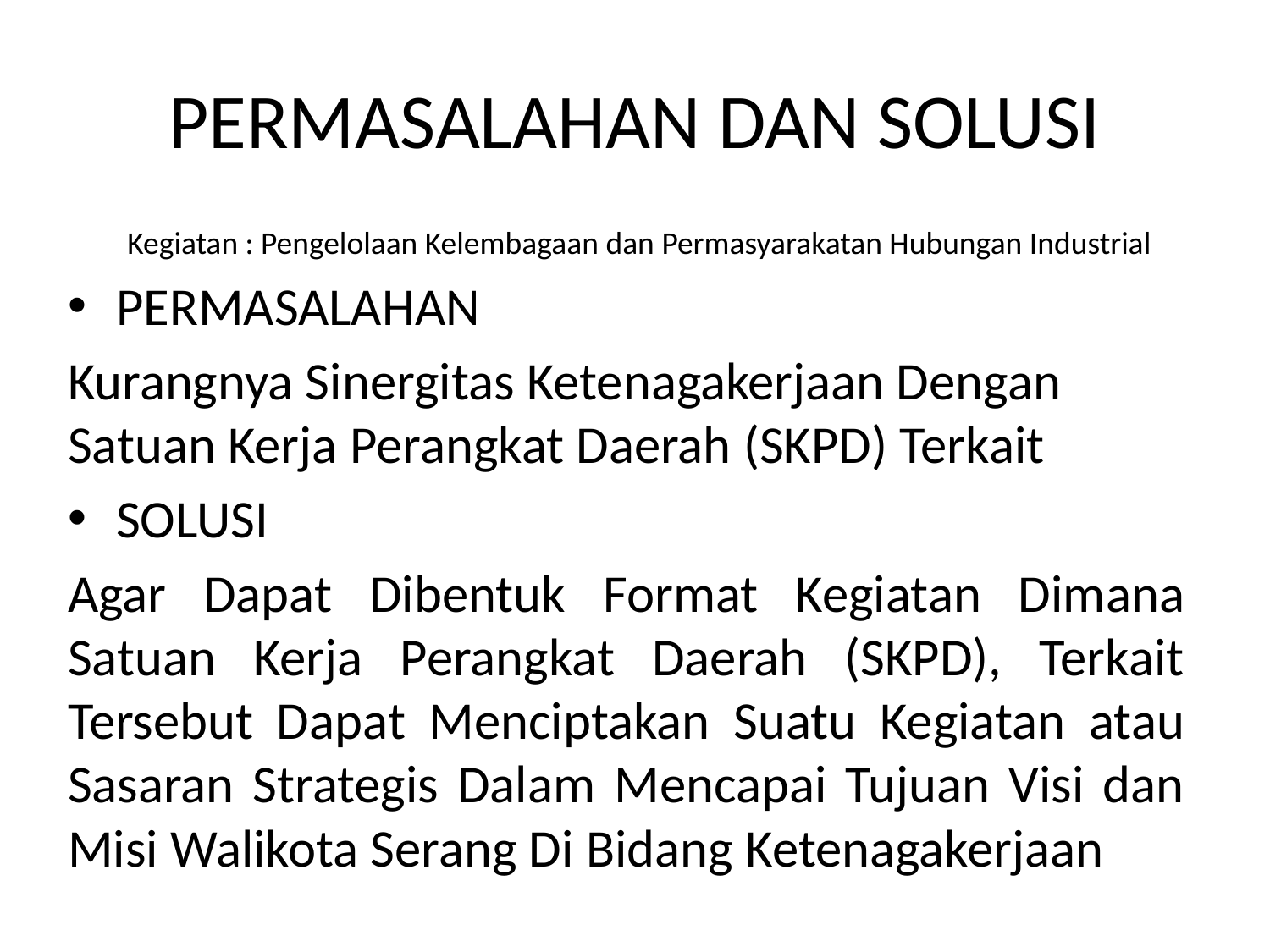

# PERMASALAHAN DAN SOLUSI
Kegiatan : Pengelolaan Kelembagaan dan Permasyarakatan Hubungan Industrial
PERMASALAHAN
Kurangnya Sinergitas Ketenagakerjaan Dengan Satuan Kerja Perangkat Daerah (SKPD) Terkait
SOLUSI
Agar Dapat Dibentuk Format Kegiatan Dimana Satuan Kerja Perangkat Daerah (SKPD), Terkait Tersebut Dapat Menciptakan Suatu Kegiatan atau Sasaran Strategis Dalam Mencapai Tujuan Visi dan Misi Walikota Serang Di Bidang Ketenagakerjaan